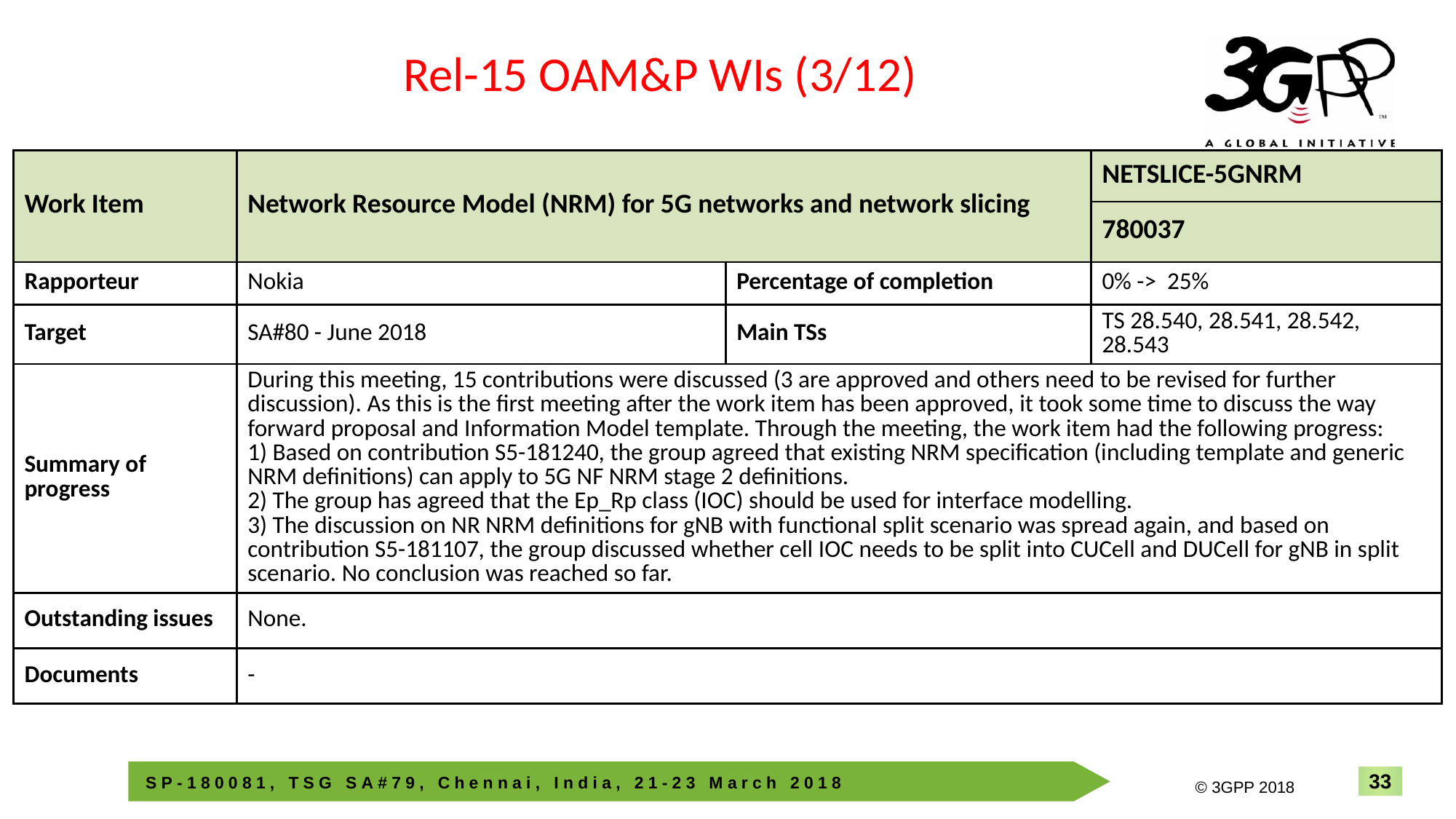

Rel-15 OAM&P WIs (3/12)
| Work Item | Network Resource Model (NRM) for 5G networks and network slicing |  | NETSLICE-5GNRM |
| --- | --- | --- | --- |
|  |  |  | 780037 |
| Rapporteur | Nokia | Percentage of completion | 0% -> 25% |
| Target | SA#80 - June 2018 | Main TSs | TS 28.540, 28.541, 28.542, 28.543 |
| Summary of progress | During this meeting, 15 contributions were discussed (3 are approved and others need to be revised for further discussion). As this is the first meeting after the work item has been approved, it took some time to discuss the way forward proposal and Information Model template. Through the meeting, the work item had the following progress: 1) Based on contribution S5-181240, the group agreed that existing NRM specification (including template and generic NRM definitions) can apply to 5G NF NRM stage 2 definitions. 2) The group has agreed that the Ep\_Rp class (IOC) should be used for interface modelling. 3) The discussion on NR NRM definitions for gNB with functional split scenario was spread again, and based on contribution S5-181107, the group discussed whether cell IOC needs to be split into CUCell and DUCell for gNB in split scenario. No conclusion was reached so far. |  |  |
| Outstanding issues | None. |  |  |
| Documents | - |  |  |